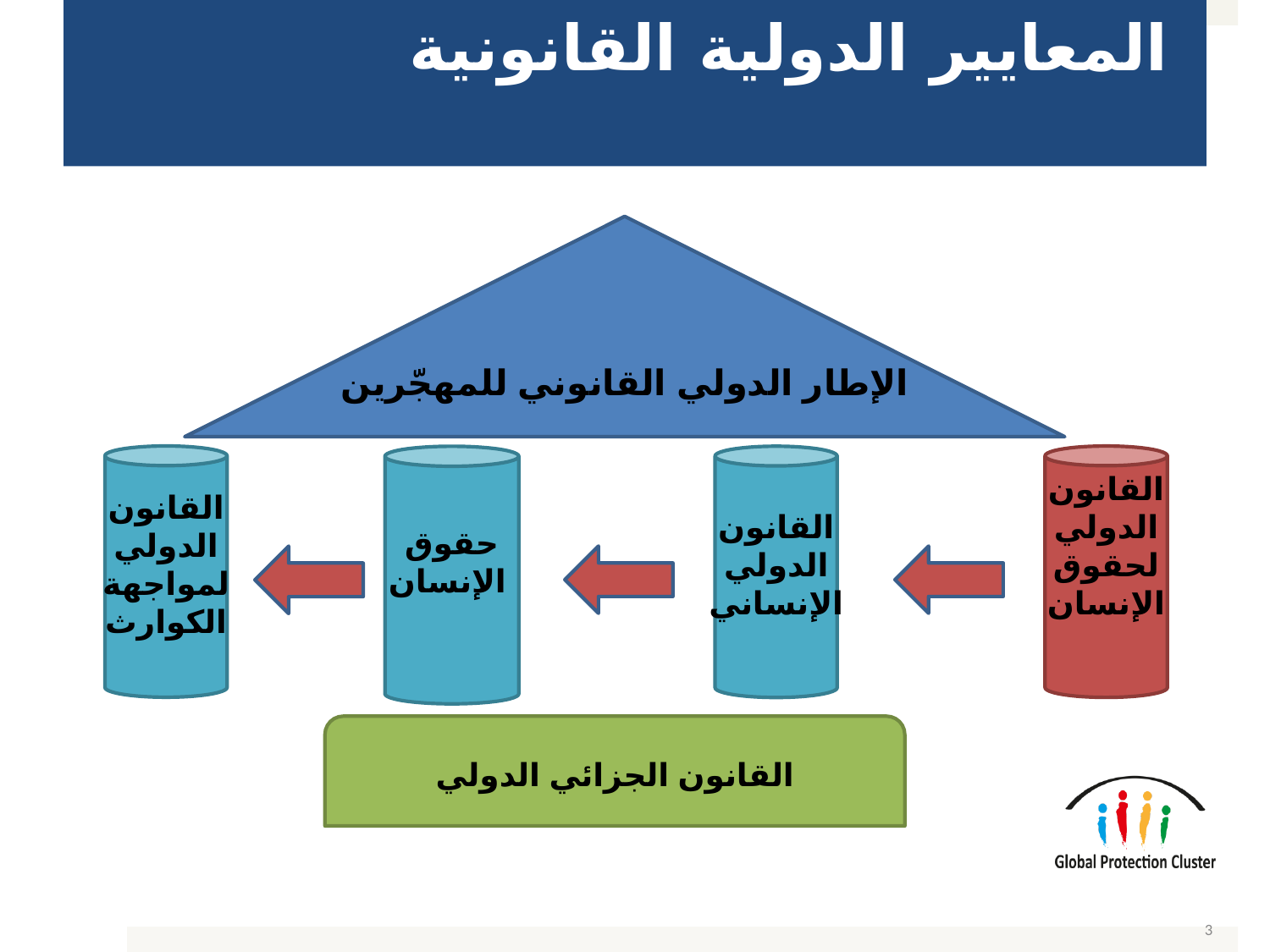

# المعايير الدولية القانونية
الإطار الدولي القانوني للمهجّرين

القانون
الدولي
لمواجهة
الكوارث

القانون
الدولي
لحقوق
الإنسان

حقوق
الإنسان

القانون
الدولي
الإنساني

القانون الجزائي الدولي